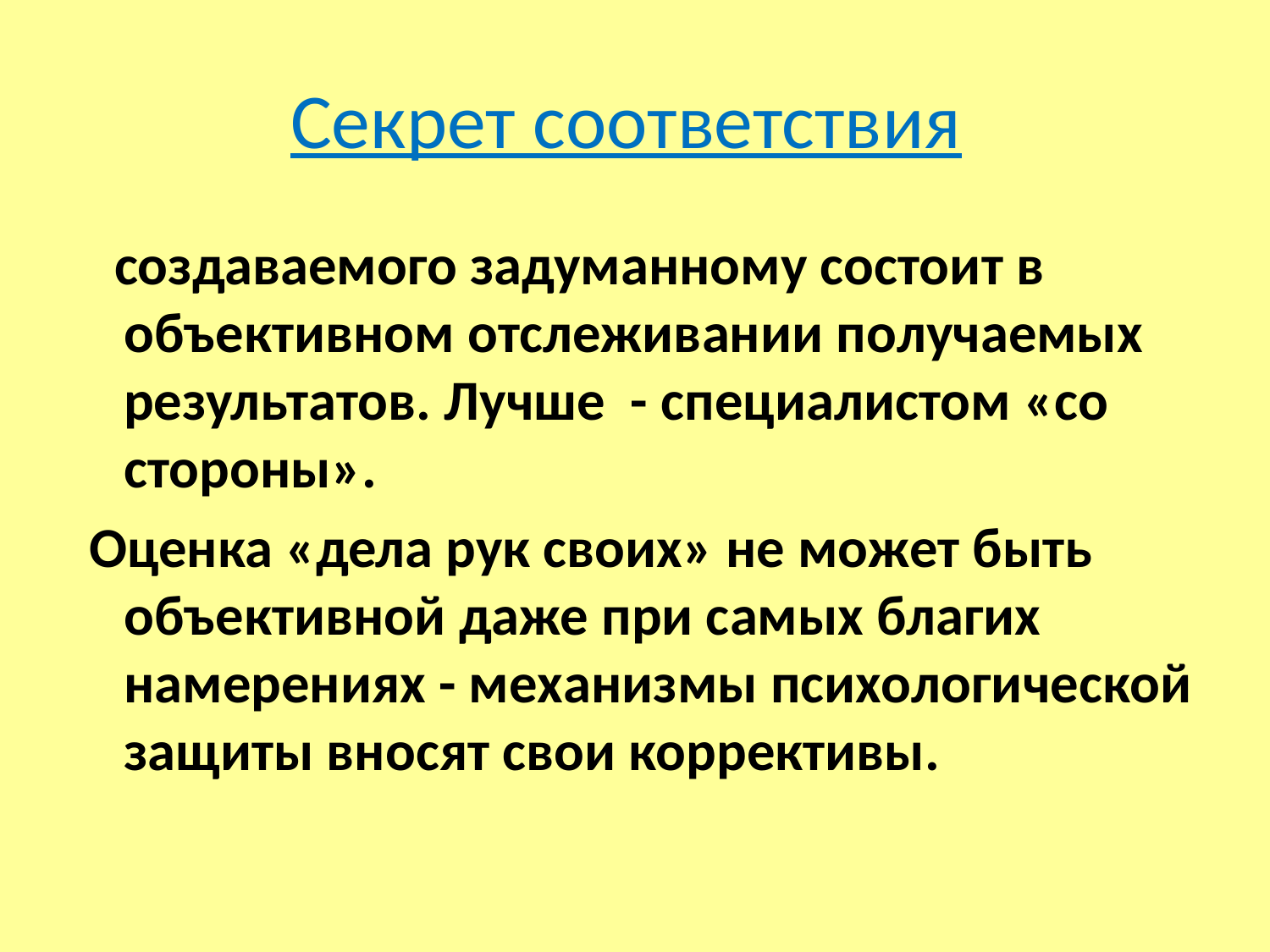

# Секрет соответствия
   создаваемого задуманному состоит в объективном отслеживании получаемых результатов. Лучше  - специалистом «со стороны».
 Оценка «дела рук своих» не может быть объективной даже при самых благих намерениях - механизмы психологической защиты вносят свои коррективы.